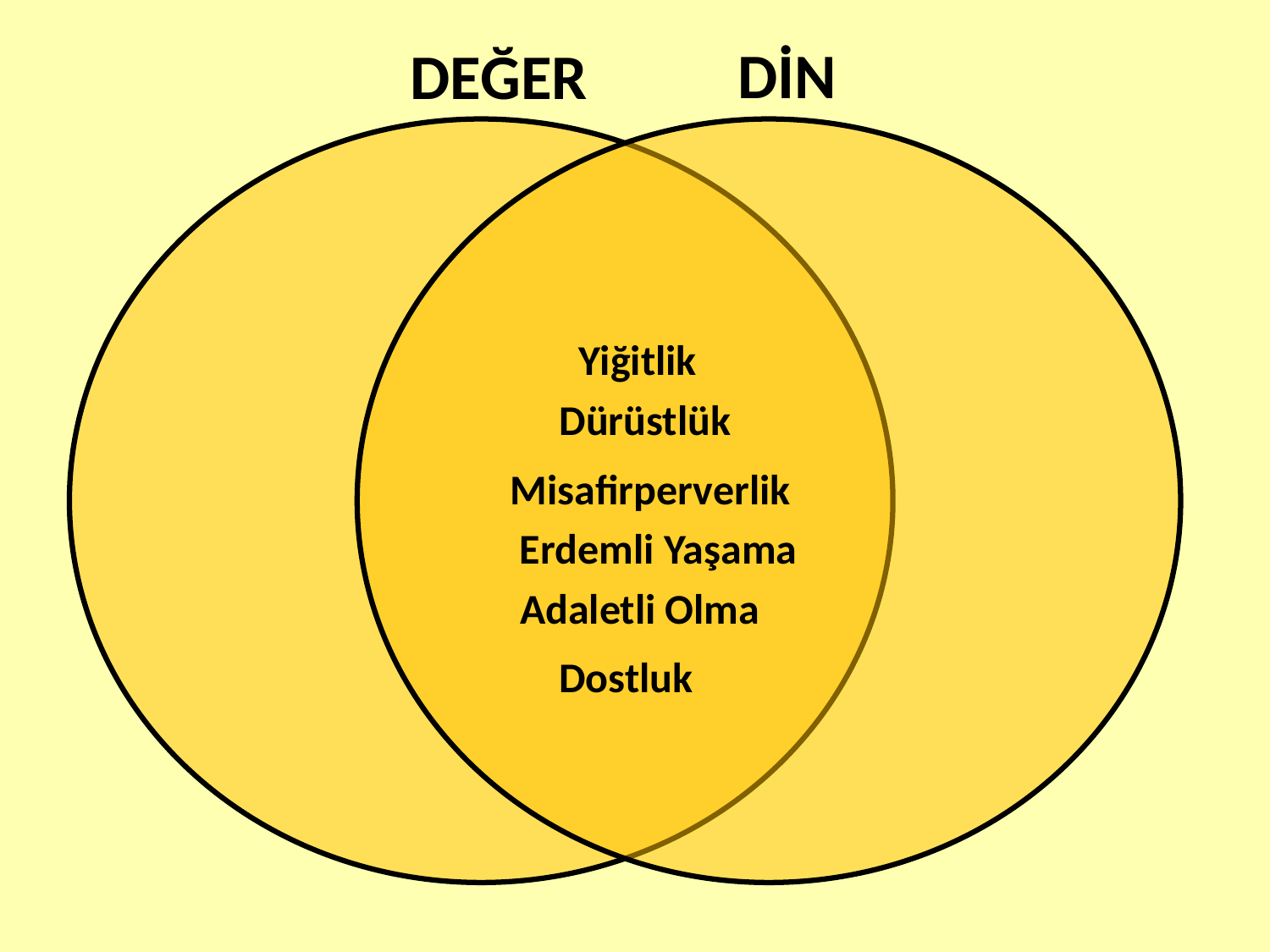

DİN
DEĞER

Yiğitlik
Dürüstlük
Misafirperverlik
Erdemli Yaşama
Adaletli Olma
Dostluk